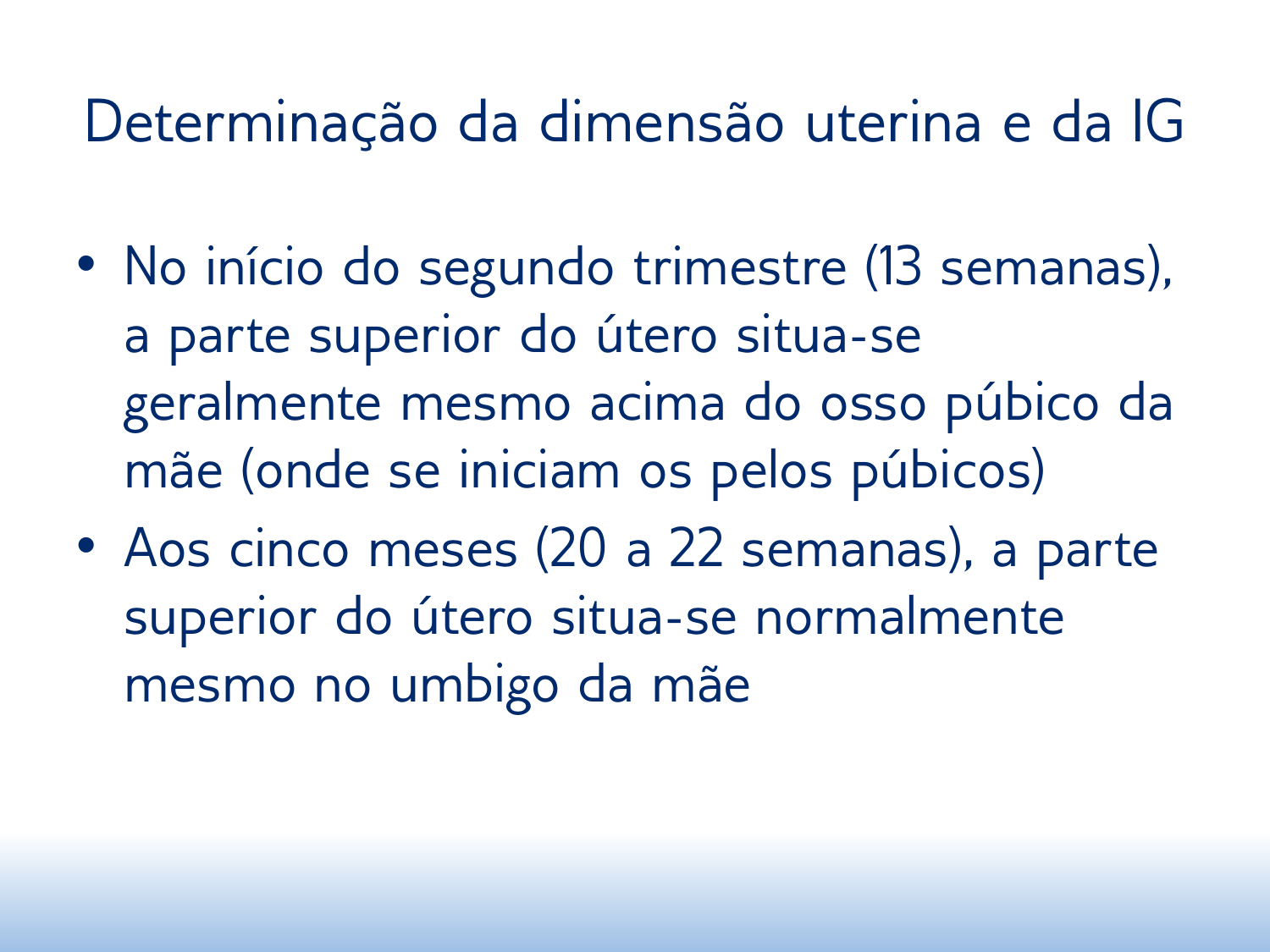

# Determinação da dimensão uterina e da IG
No início do segundo trimestre (13 semanas), a parte superior do útero situa-se geralmente mesmo acima do osso púbico da mãe (onde se iniciam os pelos púbicos)
Aos cinco meses (20 a 22 semanas), a parte superior do útero situa-se normalmente mesmo no umbigo da mãe